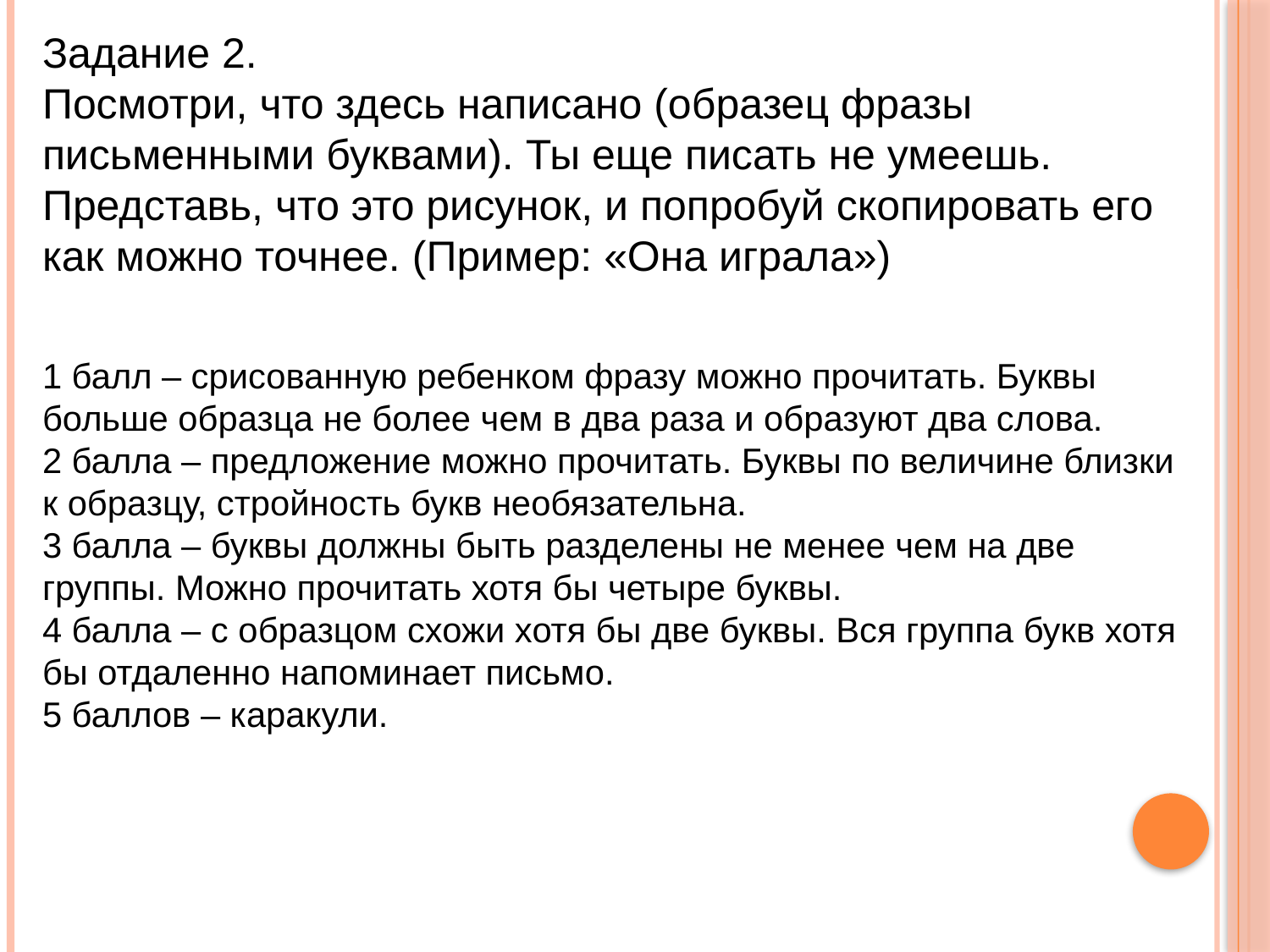

Задание 2.
Посмотри, что здесь написано (образец фразы письменными буквами). Ты еще писать не умеешь. Представь, что это рисунок, и попробуй скопировать его как можно точнее. (Пример: «Она играла»)
1 балл – срисованную ребенком фразу можно прочитать. Буквы больше образца не более чем в два раза и образуют два слова.
2 балла – предложение можно прочитать. Буквы по величине близки к образцу, стройность букв необязательна.
3 балла – буквы должны быть разделены не менее чем на две группы. Можно прочитать хотя бы четыре буквы.
4 балла – с образцом схожи хотя бы две буквы. Вся группа букв хотя бы отдаленно напоминает письмо.
5 баллов – каракули.